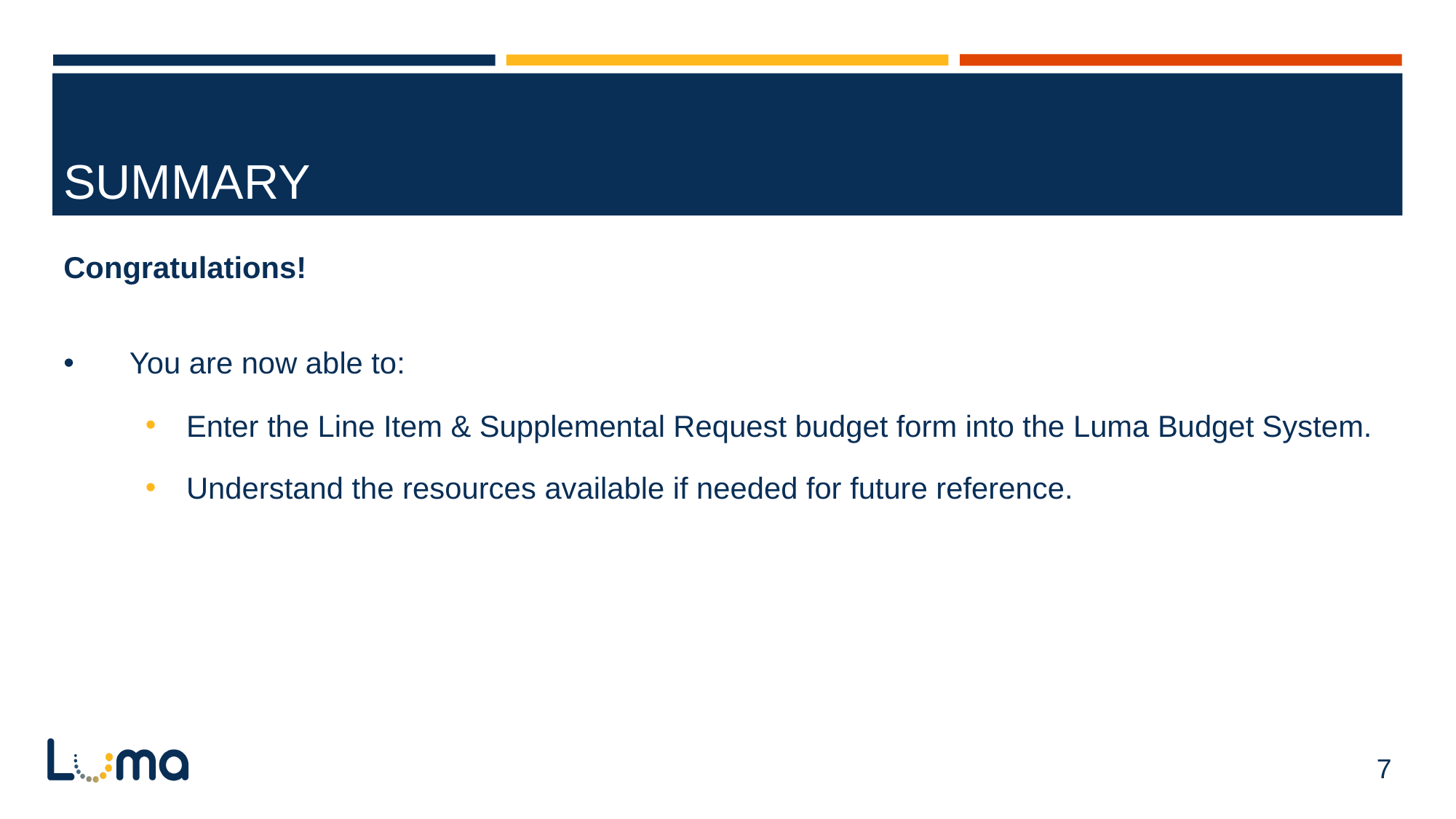

# SUMMARY
Congratulations!

   You are now able to:
Enter the Line Item & Supplemental Request budget form into the Luma Budget System.
Understand the resources available if needed for future reference.

7